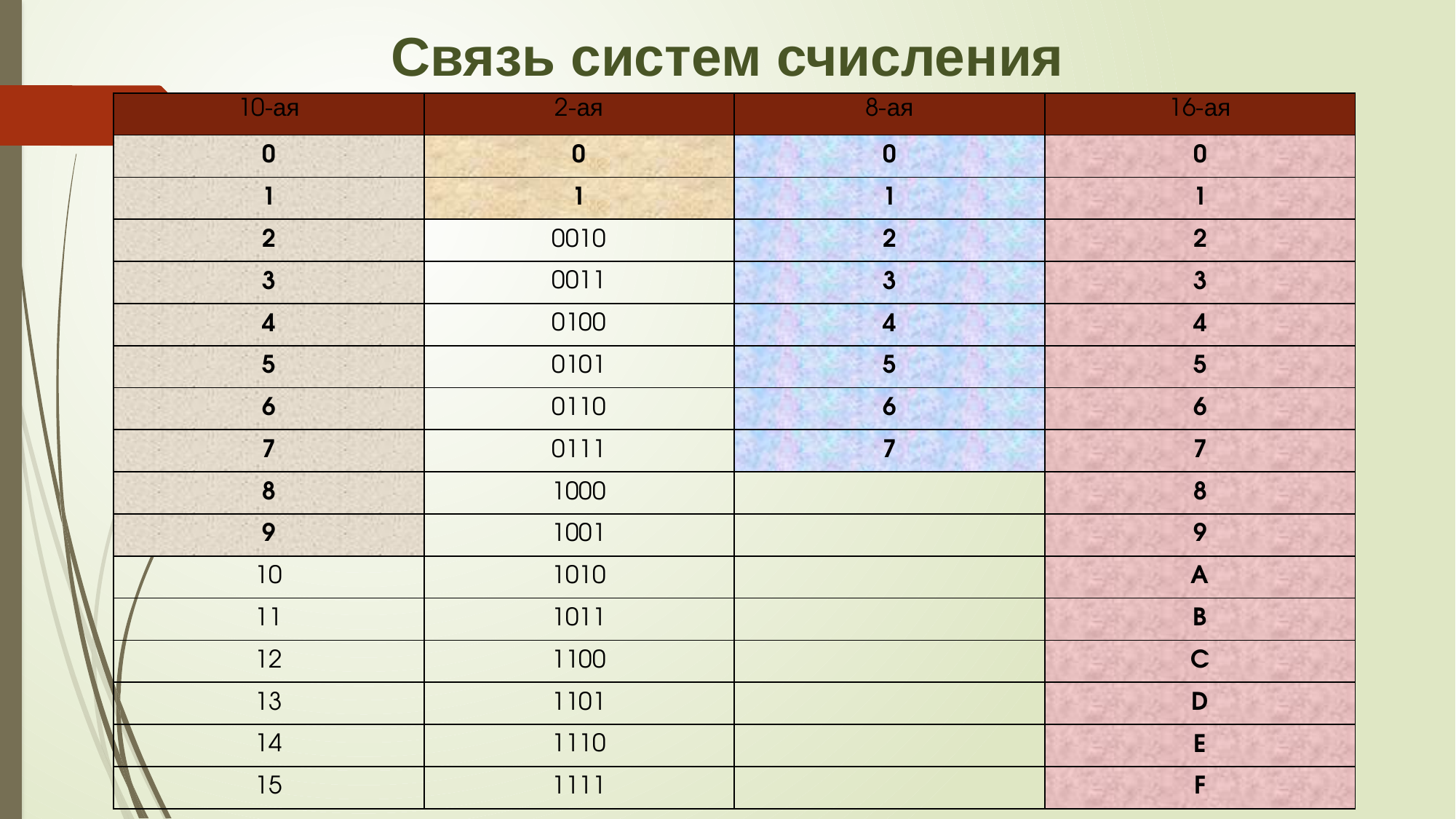

# Связь систем счисления
| 10-ая | 2-ая | 8-ая | 16-ая |
| --- | --- | --- | --- |
| 0 | 0 | 0 | 0 |
| 1 | 1 | 1 | 1 |
| 2 | 0010 | 2 | 2 |
| 3 | 0011 | 3 | 3 |
| 4 | 0100 | 4 | 4 |
| 5 | 0101 | 5 | 5 |
| 6 | 0110 | 6 | 6 |
| 7 | 0111 | 7 | 7 |
| 8 | 1000 |  | 8 |
| 9 | 1001 |  | 9 |
| 10 | 1010 |  | A |
| 11 | 1011 |  | B |
| 12 | 1100 |  | C |
| 13 | 1101 |  | D |
| 14 | 1110 |  | E |
| 15 | 1111 |  | F |